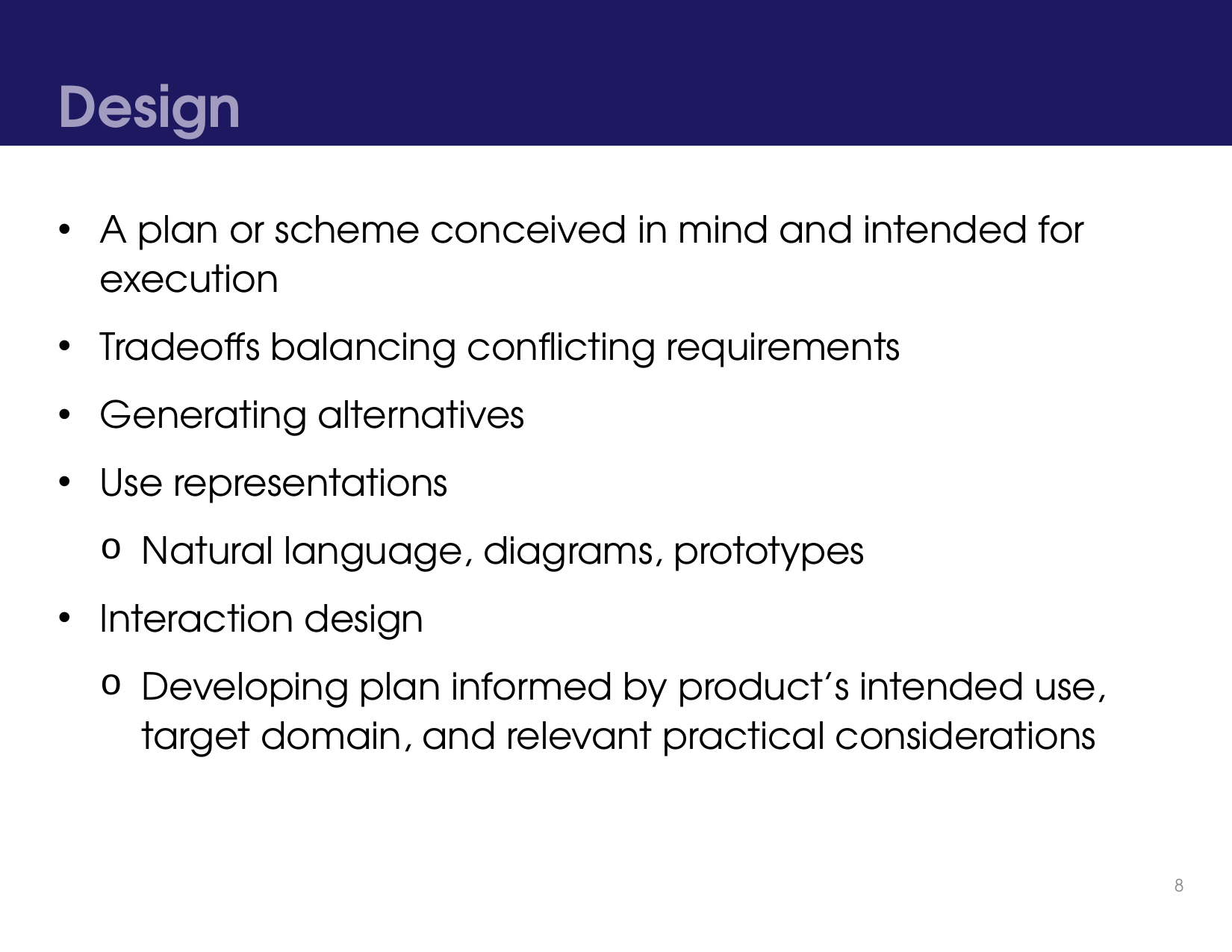

# Design
A plan or scheme conceived in mind and intended for execution
Tradeoffs balancing conflicting requirements
Generating alternatives
Use representations
Natural language, diagrams, prototypes
Interaction design
Developing plan informed by product’s intended use, target domain, and relevant practical considerations
8